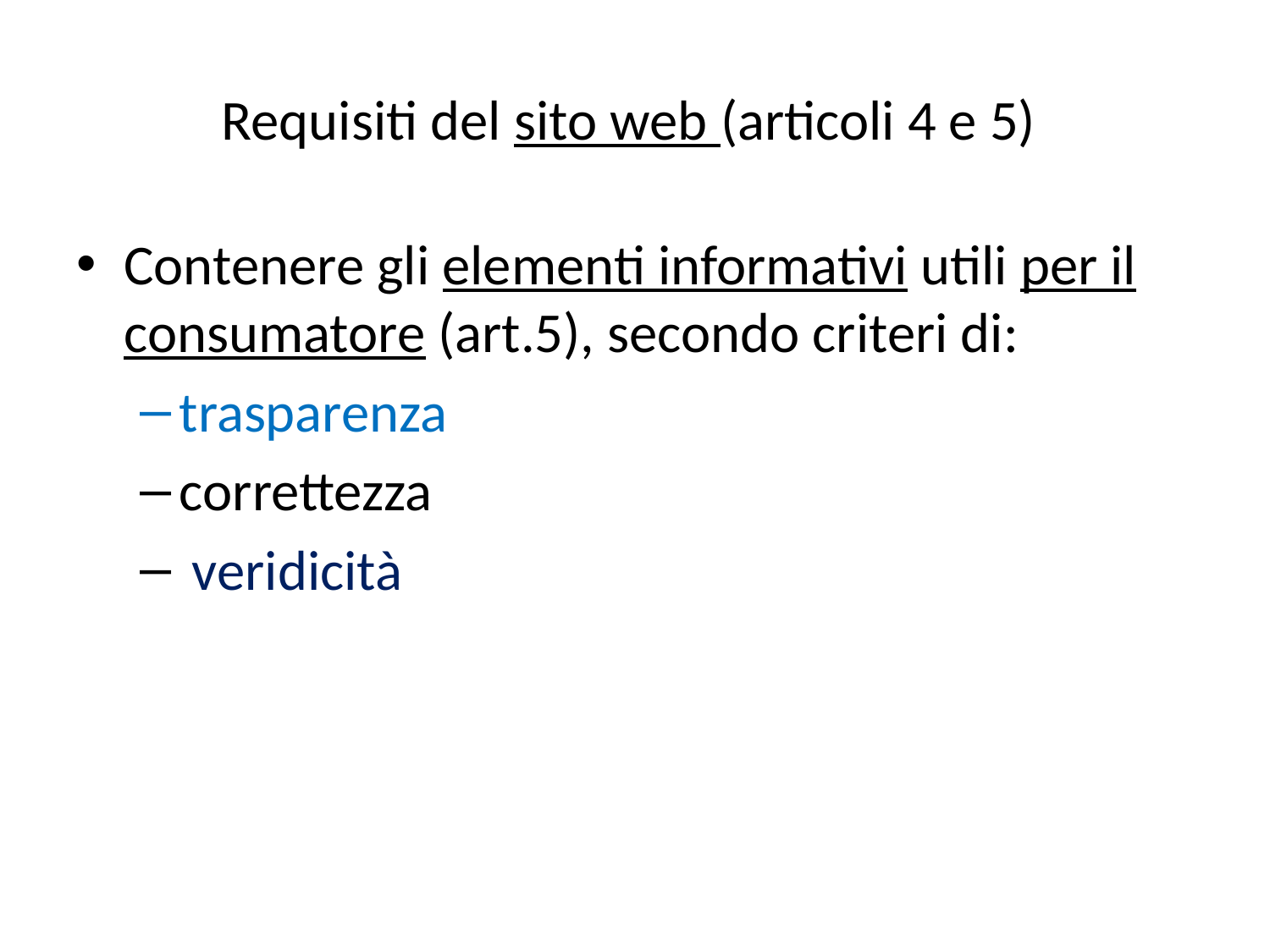

# Requisiti del sito web (articoli 4 e 5)
Contenere gli elementi informativi utili per il consumatore (art.5), secondo criteri di:
trasparenza
correttezza
 veridicità